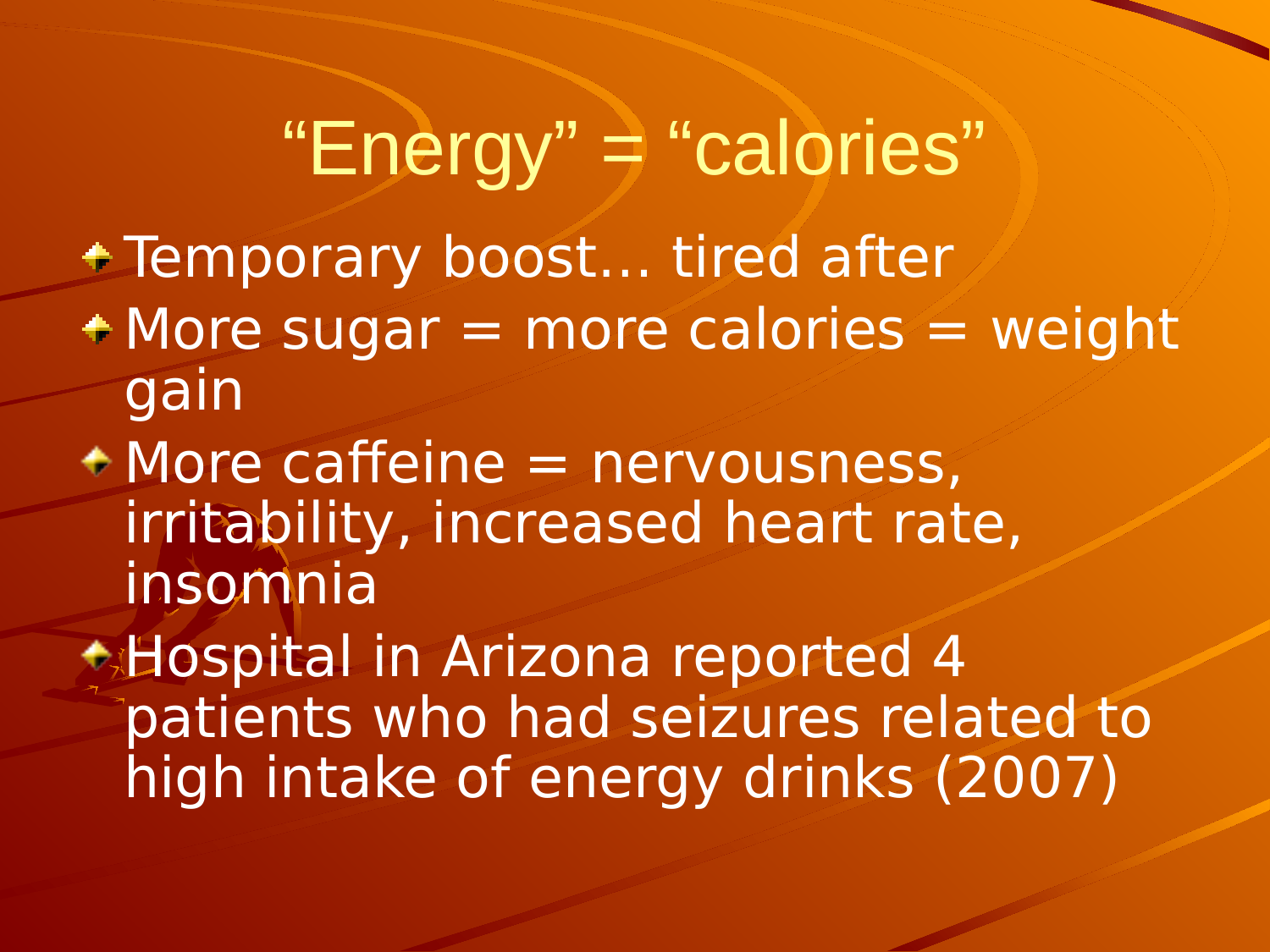

# “Energy” = “calories”
Temporary boost… tired after
More sugar = more calories = weight gain
More caffeine = nervousness, irritability, increased heart rate, insomnia
Hospital in Arizona reported 4 patients who had seizures related to high intake of energy drinks (2007)